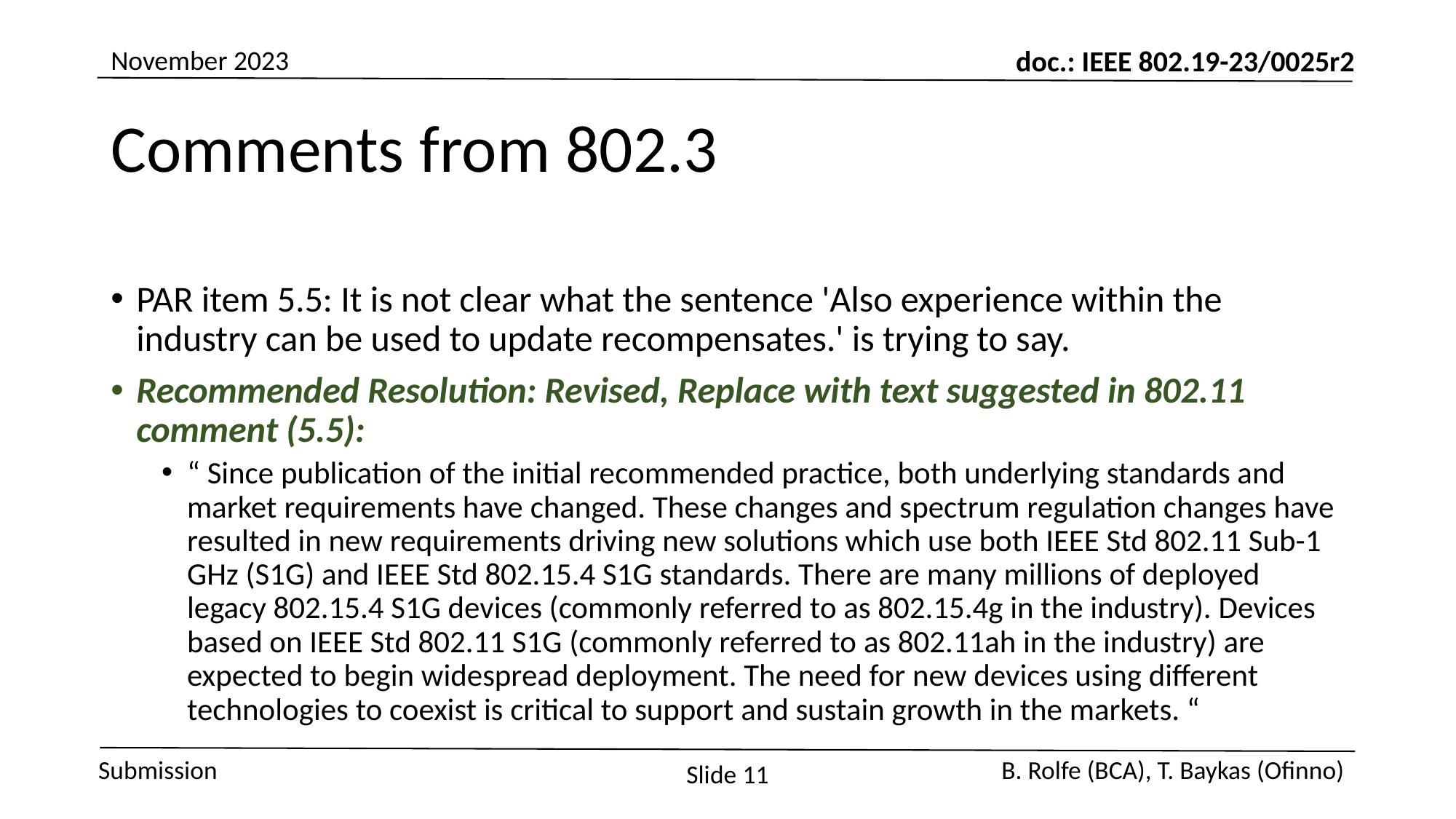

November 2023
# Comments from 802.3

PAR item 5.5: It is not clear what the sentence 'Also experience within the industry can be used to update recompensates.' is trying to say.
Recommended Resolution: Revised, Replace with text suggested in 802.11 comment (5.5):
“ Since publication of the initial recommended practice, both underlying standards and market requirements have changed. These changes and spectrum regulation changes have resulted in new requirements driving new solutions which use both IEEE Std 802.11 Sub-1 GHz (S1G) and IEEE Std 802.15.4 S1G standards. There are many millions of deployed legacy 802.15.4 S1G devices (commonly referred to as 802.15.4g in the industry). Devices based on IEEE Std 802.11 S1G (commonly referred to as 802.11ah in the industry) are expected to begin widespread deployment. The need for new devices using different technologies to coexist is critical to support and sustain growth in the markets. “